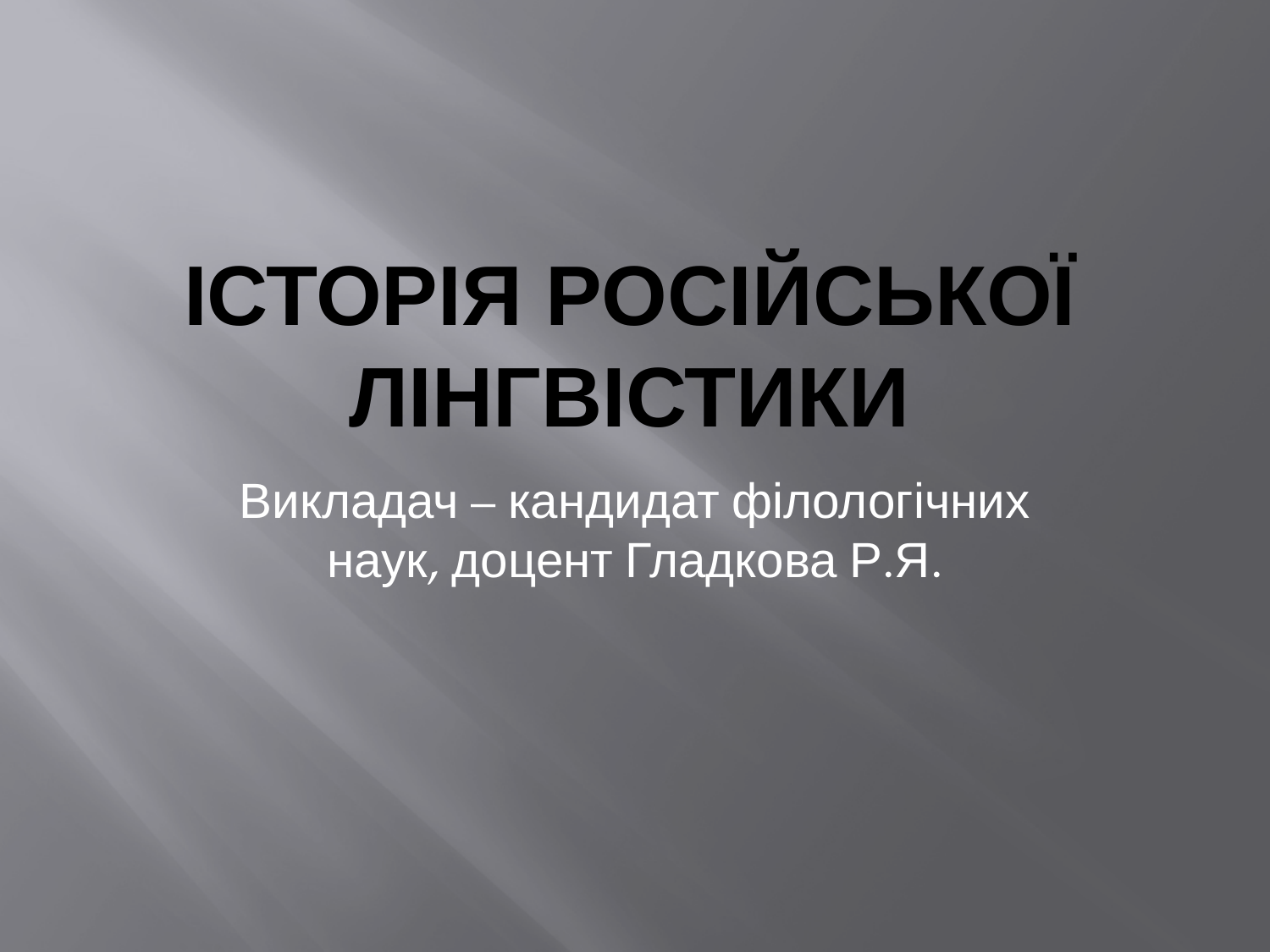

# ІСТОРІЯ РОСІЙСЬКОЇ ЛІНГВІСТИКИ
Викладач – кандидат філологічних наук, доцент Гладкова Р.Я.